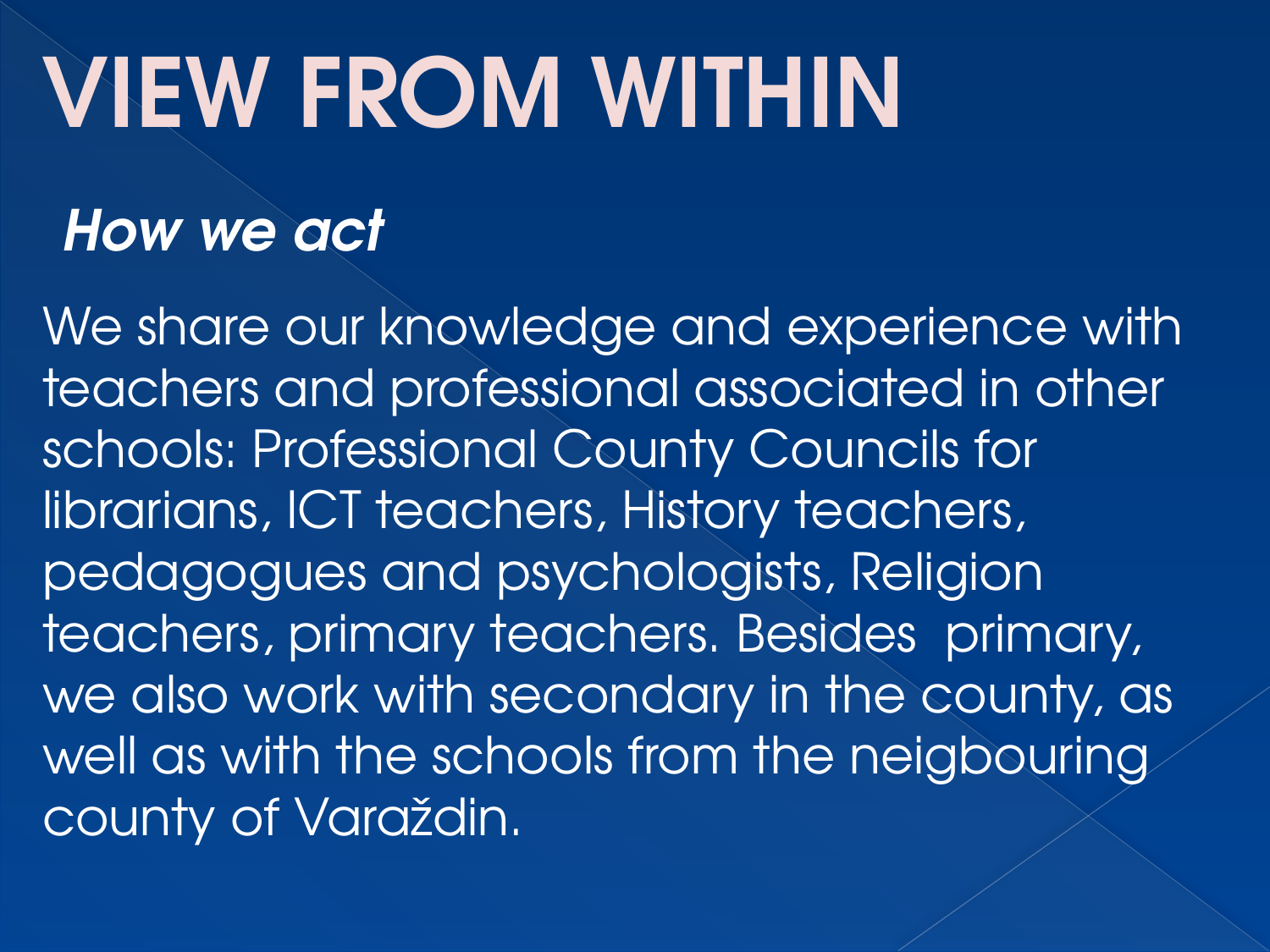

VIEW FROM WITHIN

How we act
We share our knowledge and experience with teachers and professional associated in other schools: Professional County Councils for librarians, ICT teachers, History teachers, pedagogues and psychologists, Religion teachers, primary teachers. Besides  primary, we also work with secondary in the county, as well as with the schools from the neigbouring county of Varaždin.